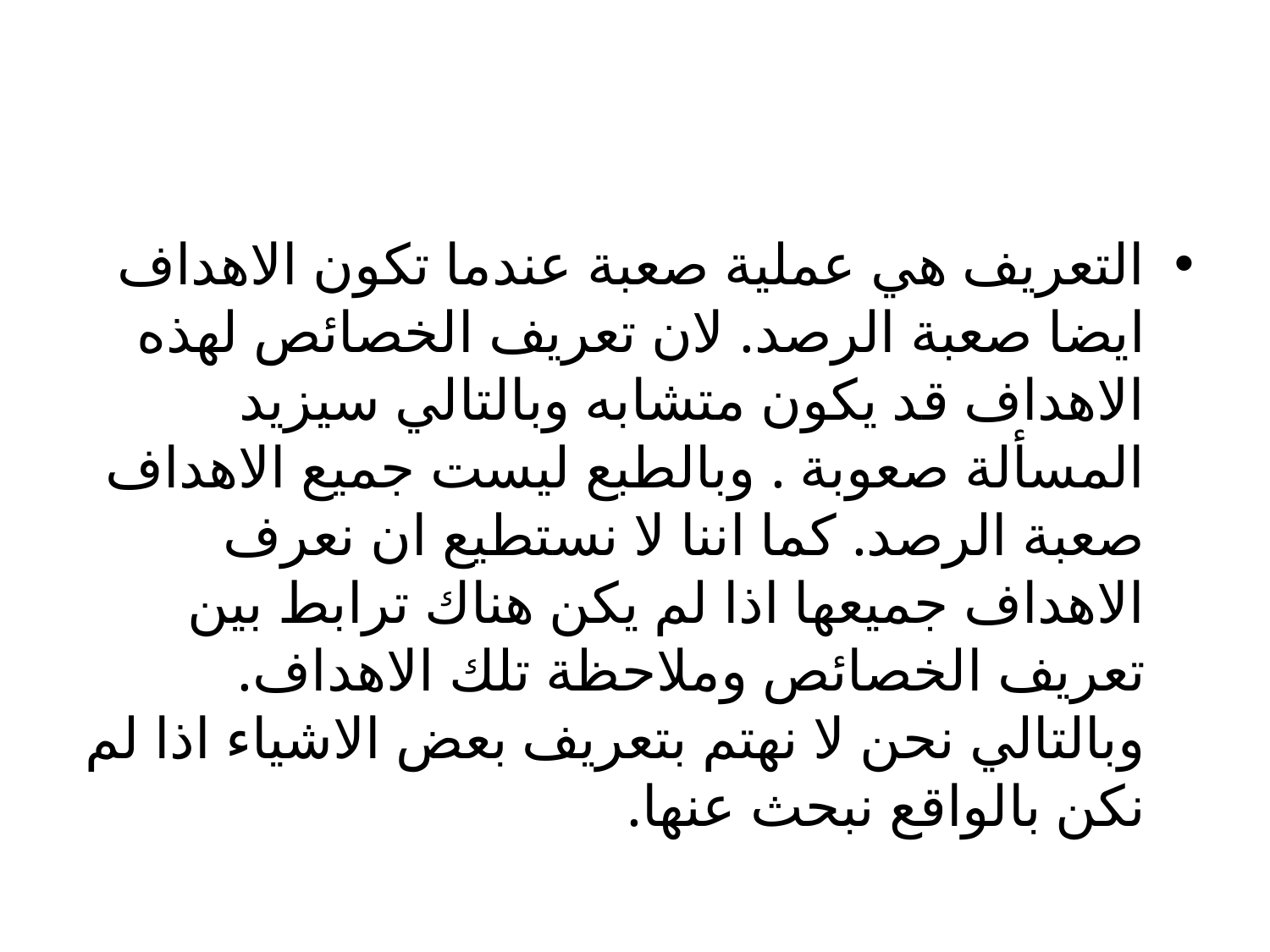

التعريف هي عملية صعبة عندما تكون الاهداف ايضا صعبة الرصد. لان تعريف الخصائص لهذه الاهداف قد يكون متشابه وبالتالي سيزيد المسألة صعوبة . وبالطبع ليست جميع الاهداف صعبة الرصد. كما اننا لا نستطيع ان نعرف الاهداف جميعها اذا لم يكن هناك ترابط بين تعريف الخصائص وملاحظة تلك الاهداف. وبالتالي نحن لا نهتم بتعريف بعض الاشياء اذا لم نكن بالواقع نبحث عنها.